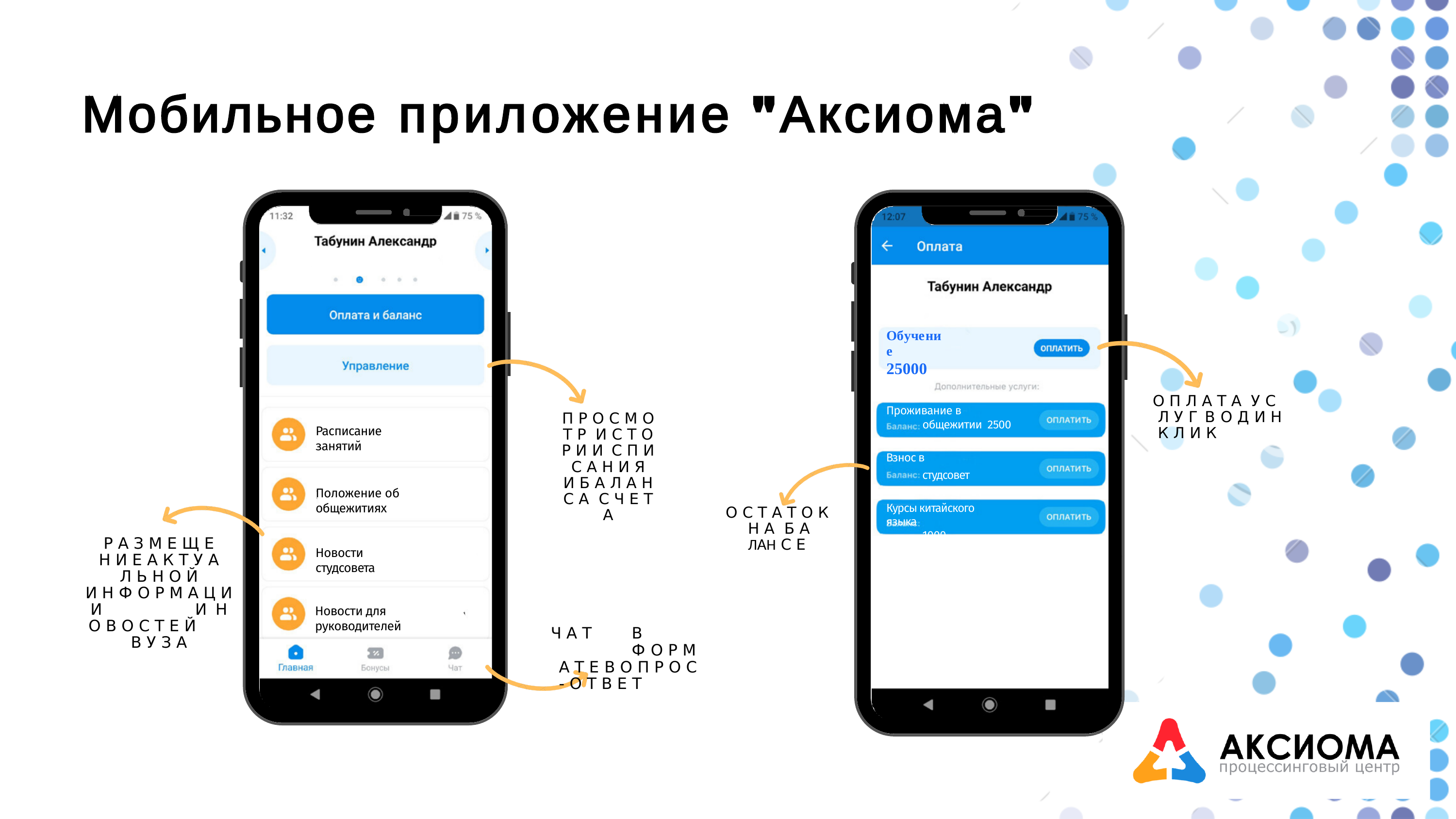

# Мобильное приложение "Аксиома"

Обучение
25000

О П Л А Т А У С Л У Г  В О Д И Н  К Л И К
Проживание в общежитии  2500
П Р О С М О Т Р  И С Т О Р И И  С П И С А Н И Я
И Б А Л А Н С А  С Ч Е Т А

Расписание занятий

Взнос в студсовет  700

Положение об общежитиях
Курсы китайского языка
1000
О С Т А Т О К Н А  Б А ЛАН С Е
Р А З М Е Щ Е Н И Е  А К Т У А Л Ь Н О Й
И Н Ф О Р М А Ц И И	И  Н О В О С Т Е Й	В У З А

Новости студсовета

Новости для руководителей

Ч А Т	В	Ф О Р М А Т Е  В О П Р О С - О Т В Е Т